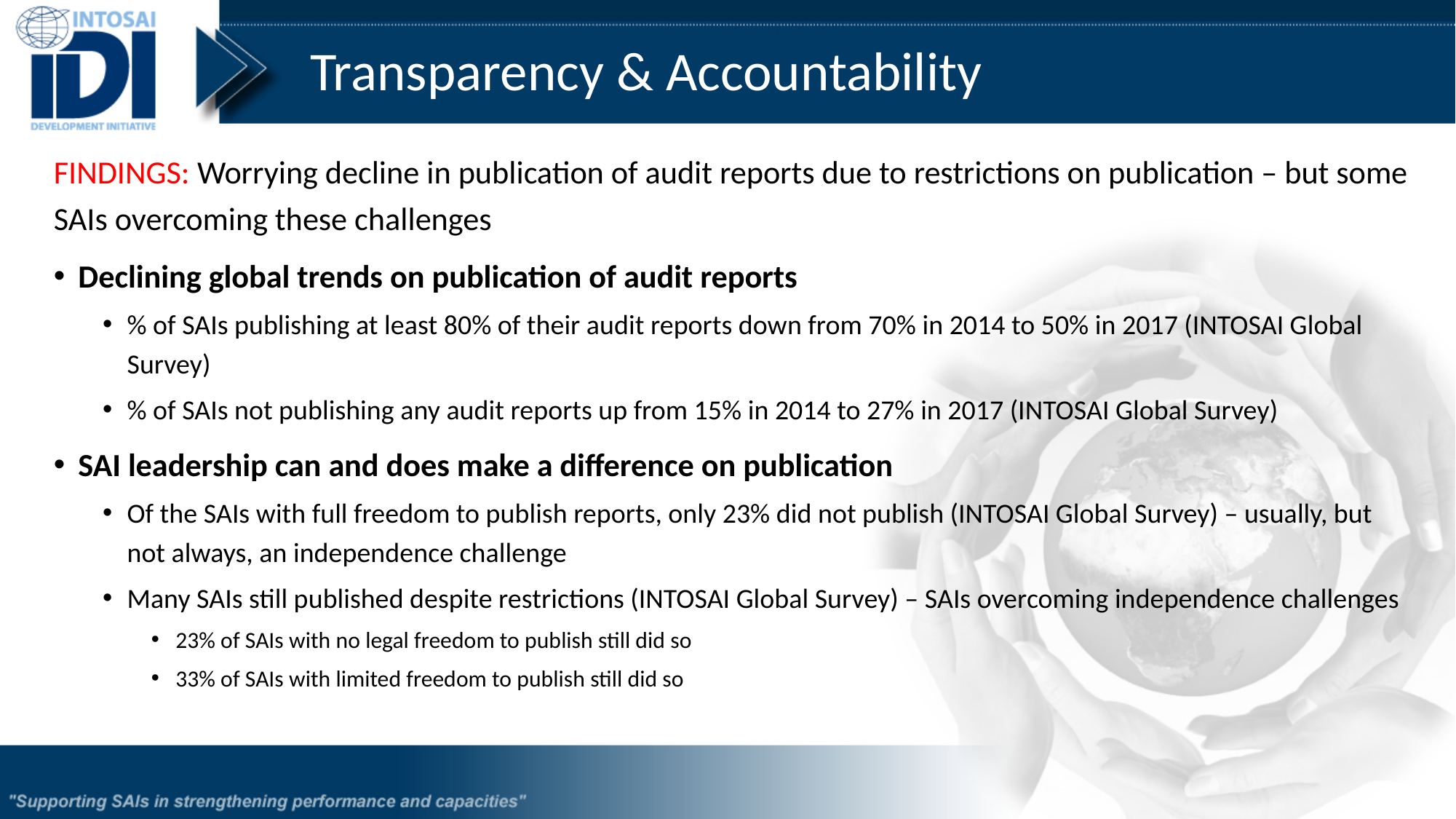

# Transparency & Accountability
FINDINGS: Worrying decline in publication of audit reports due to restrictions on publication – but some SAIs overcoming these challenges
Declining global trends on publication of audit reports
% of SAIs publishing at least 80% of their audit reports down from 70% in 2014 to 50% in 2017 (INTOSAI Global Survey)
% of SAIs not publishing any audit reports up from 15% in 2014 to 27% in 2017 (INTOSAI Global Survey)
SAI leadership can and does make a difference on publication
Of the SAIs with full freedom to publish reports, only 23% did not publish (INTOSAI Global Survey) – usually, but not always, an independence challenge
Many SAIs still published despite restrictions (INTOSAI Global Survey) – SAIs overcoming independence challenges
23% of SAIs with no legal freedom to publish still did so
33% of SAIs with limited freedom to publish still did so